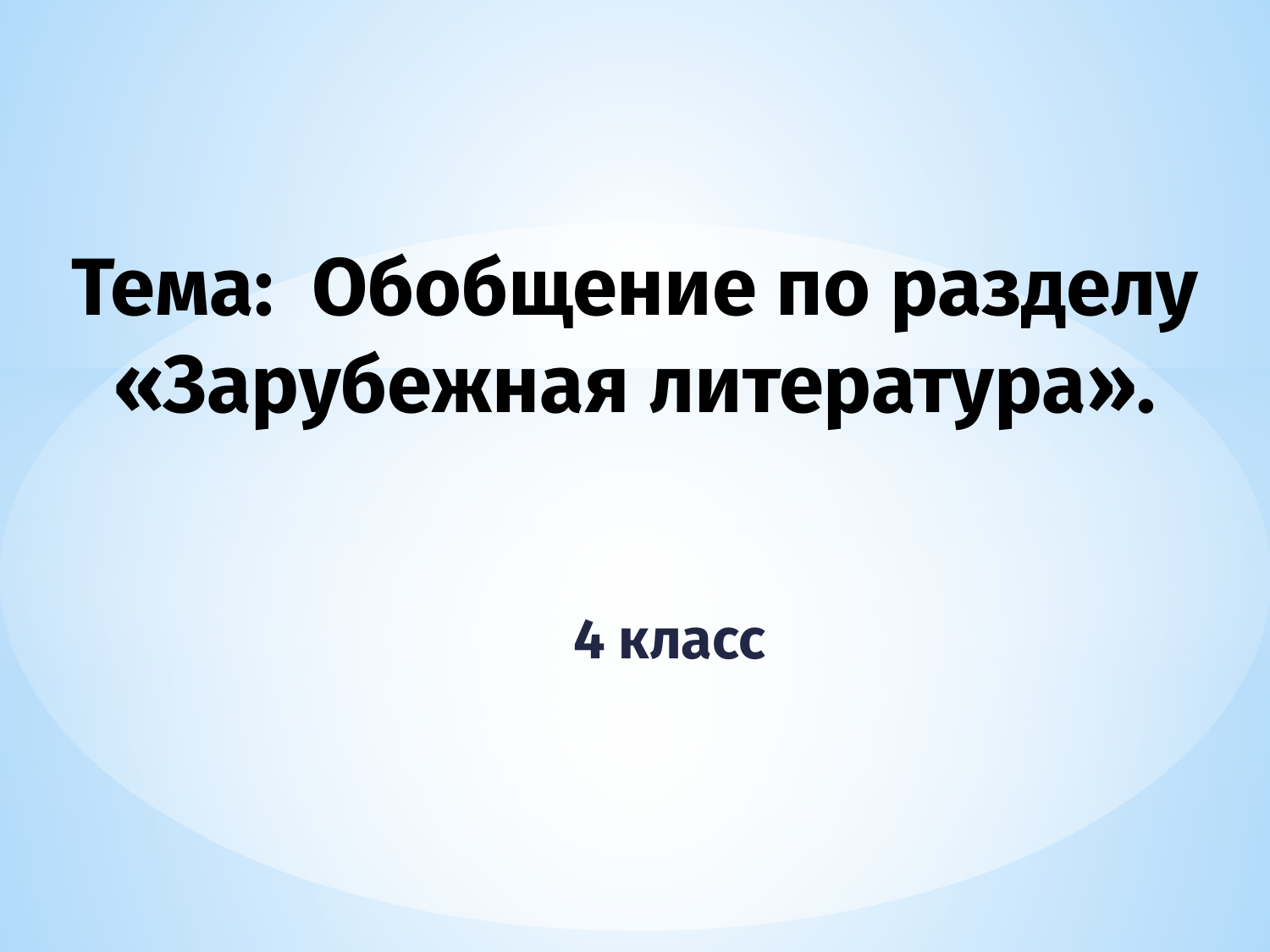

# Тема:  Обобщение по разделу «Зарубежная литература».
4 класс